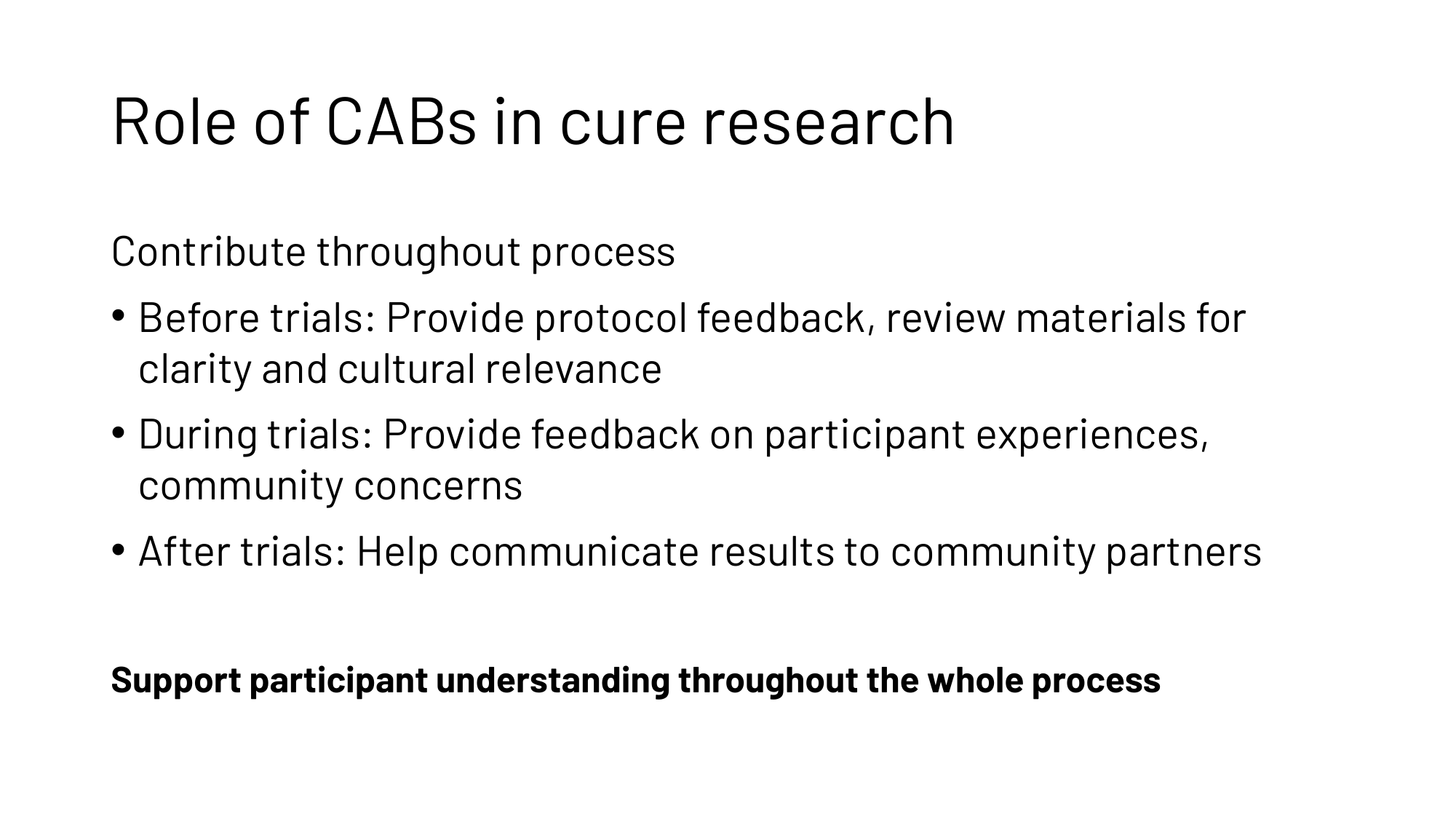

# Role of CABs in cure research
Contribute throughout process
Before trials: Provide protocol feedback, review materials for clarity and cultural relevance
During trials: Provide feedback on participant experiences, community concerns
After trials: Help communicate results to community partners

Support participant understanding throughout the whole process